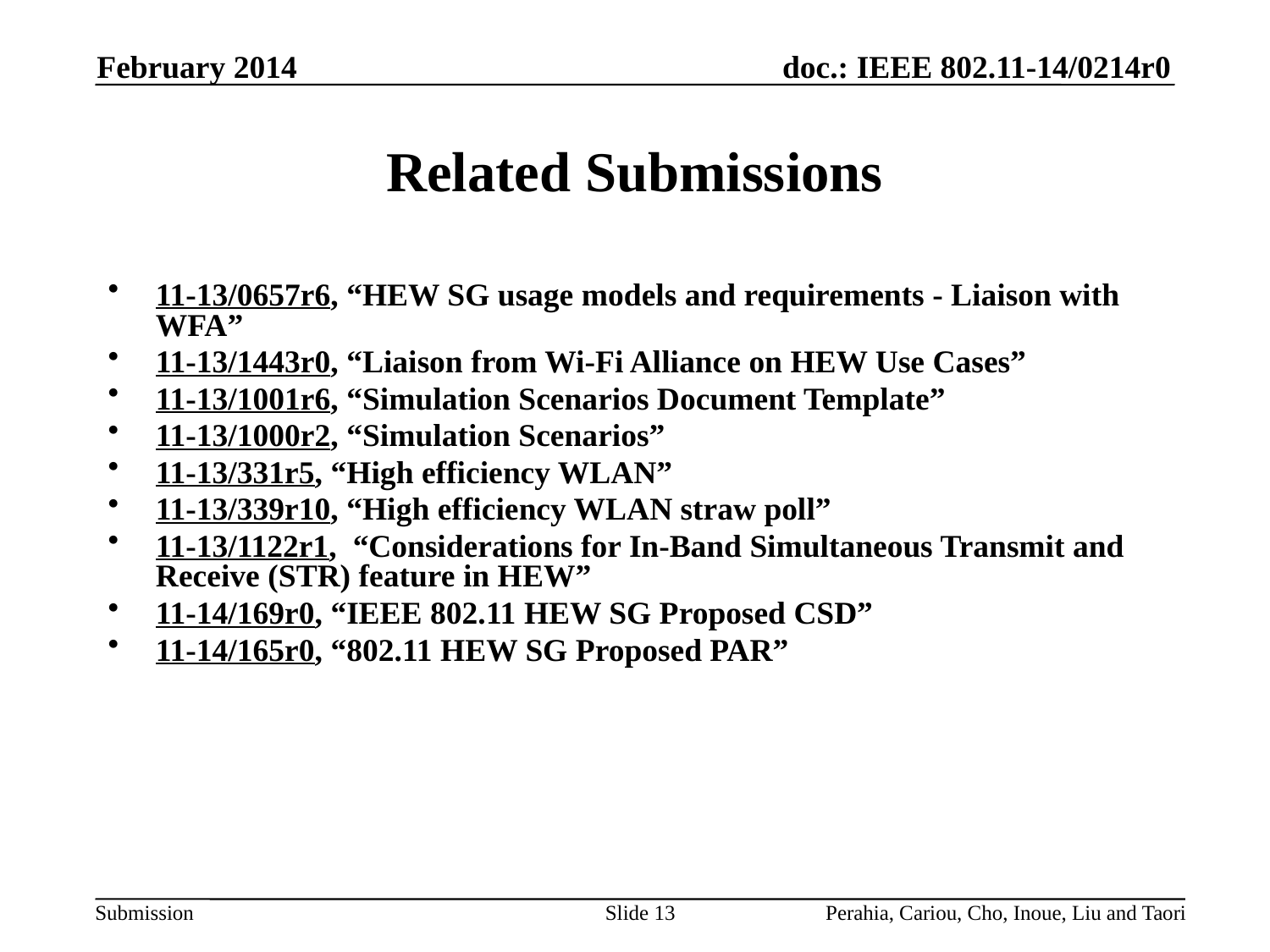

February 2014
# Related Submissions
11-13/0657r6, “HEW SG usage models and requirements - Liaison with WFA”
11-13/1443r0, “Liaison from Wi-Fi Alliance on HEW Use Cases”
11-13/1001r6, “Simulation Scenarios Document Template”
11-13/1000r2, “Simulation Scenarios”
11-13/331r5, “High efficiency WLAN”
11-13/339r10, “High efficiency WLAN straw poll”
11-13/1122r1,  “Considerations for In-Band Simultaneous Transmit and Receive (STR) feature in HEW”
11-14/169r0, “IEEE 802.11 HEW SG Proposed CSD”
11-14/165r0, “802.11 HEW SG Proposed PAR”
Slide 13
Perahia, Cariou, Cho, Inoue, Liu and Taori